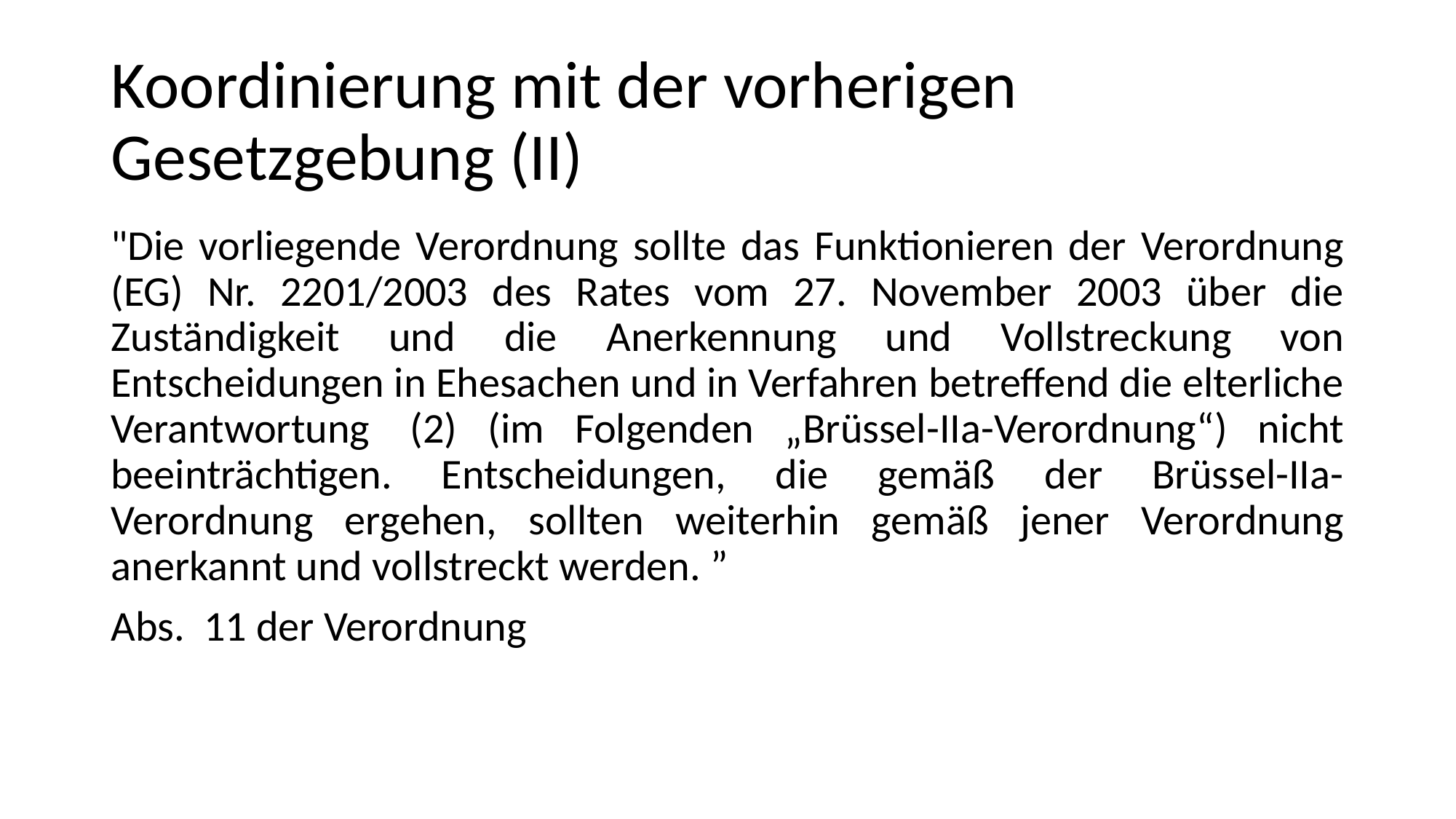

# Koordinierung mit der vorherigen Gesetzgebung (II)
"Die vorliegende Verordnung sollte das Funktionieren der Verordnung (EG) Nr. 2201/2003 des Rates vom 27. November 2003 über die Zuständigkeit und die Anerkennung und Vollstreckung von Entscheidungen in Ehesachen und in Verfahren betreffend die elterliche Verantwortung  (2) (im Folgenden „Brüssel-IIa-Verordnung“) nicht beeinträchtigen. Entscheidungen, die gemäß der Brüssel-IIa-Verordnung ergehen, sollten weiterhin gemäß jener Verordnung anerkannt und vollstreckt werden. ”
Abs.  11 der Verordnung